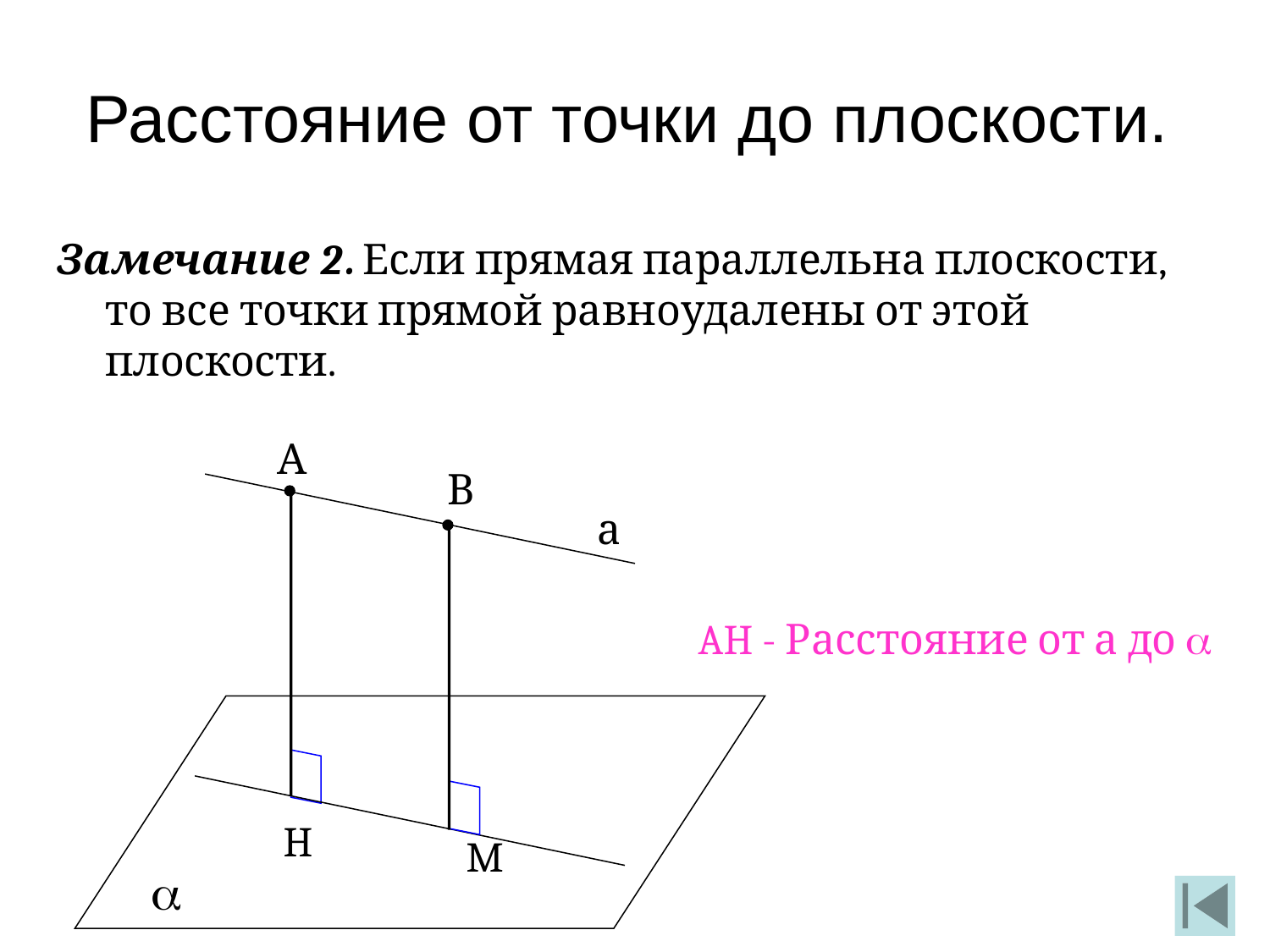

Расстояние от точки до плоскости.
Замечание 2. Если прямая параллельна плоскости, то все точки прямой равноудалены от этой плоскости.
А
В

а

AH - Расстояние от а до α

α

H
M